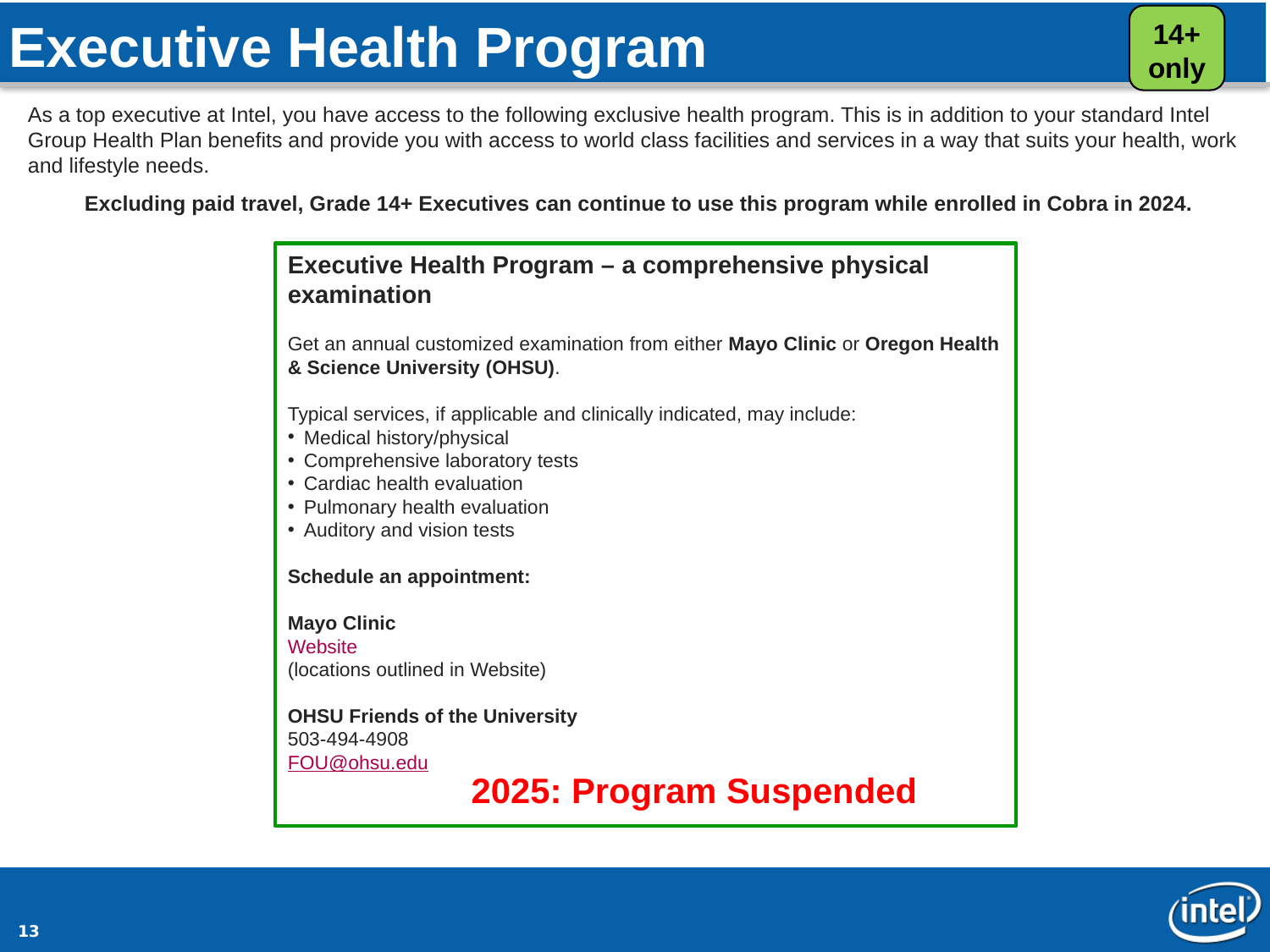

13
Executive Health Program
14+ only
As a top executive at Intel, you have access to the following exclusive health program. This is in addition to your standard Intel Group Health Plan benefits and provide you with access to world class facilities and services in a way that suits your health, work and lifestyle needs.
Excluding paid travel, Grade 14+ Executives can continue to use this program while enrolled in Cobra in 2024.
Executive Health Program – a comprehensive physical examination

Get an annual customized examination from either Mayo Clinic or Oregon Health & Science University (OHSU).

Typical services, if applicable and clinically indicated, may include:
Medical history/physical
Comprehensive laboratory tests
Cardiac health evaluation
Pulmonary health evaluation
Auditory and vision tests

Schedule an appointment:

Mayo Clinic
Website
(locations outlined in Website)

OHSU Friends of the University
503-494-4908
FOU@ohsu.edu

2025: Program Suspended